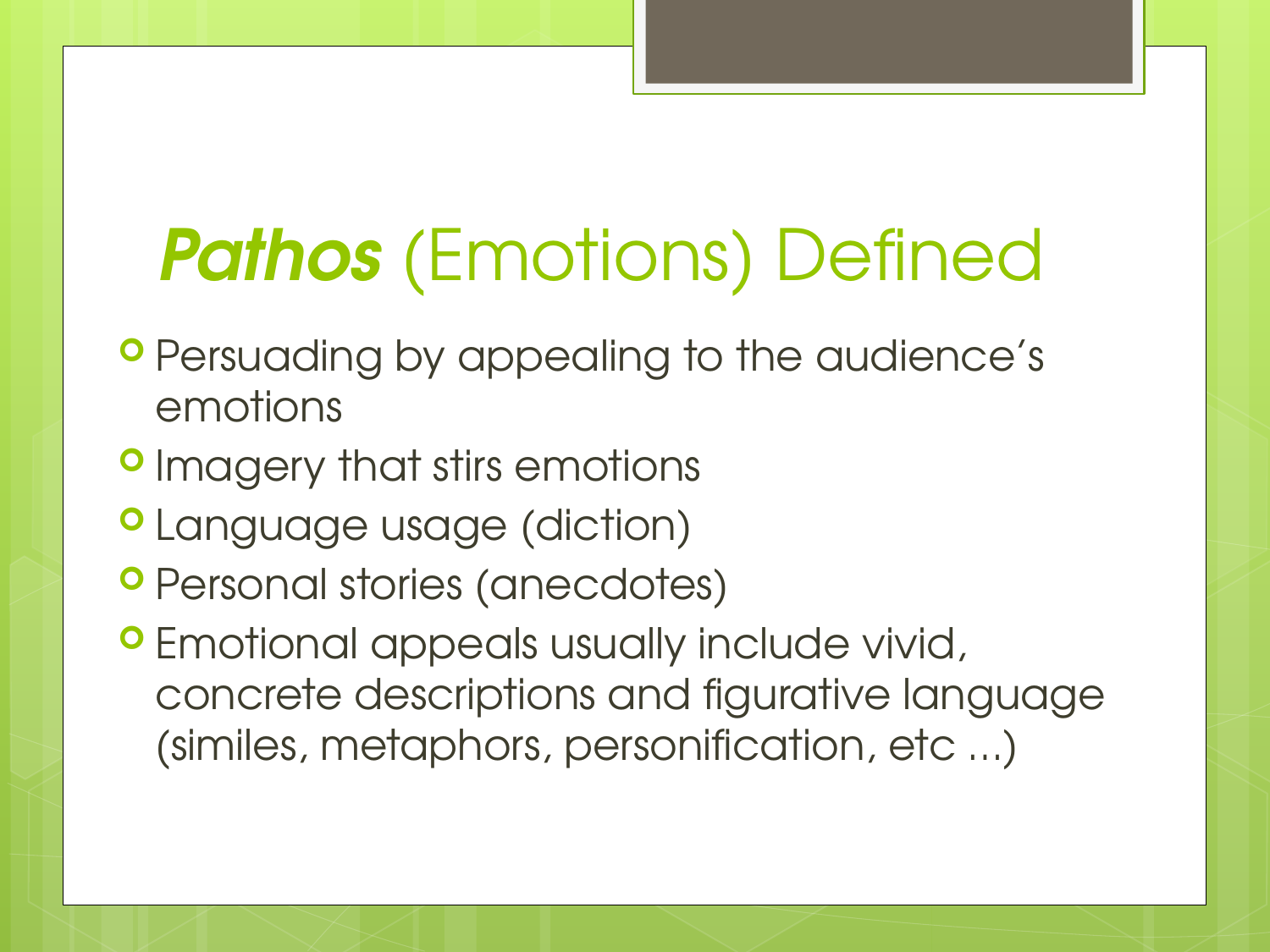

# Pathos (Emotions) Defined
Persuading by appealing to the audience’s emotions
Imagery that stirs emotions
Language usage (diction)
Personal stories (anecdotes)
Emotional appeals usually include vivid, concrete descriptions and figurative language (similes, metaphors, personification, etc …)